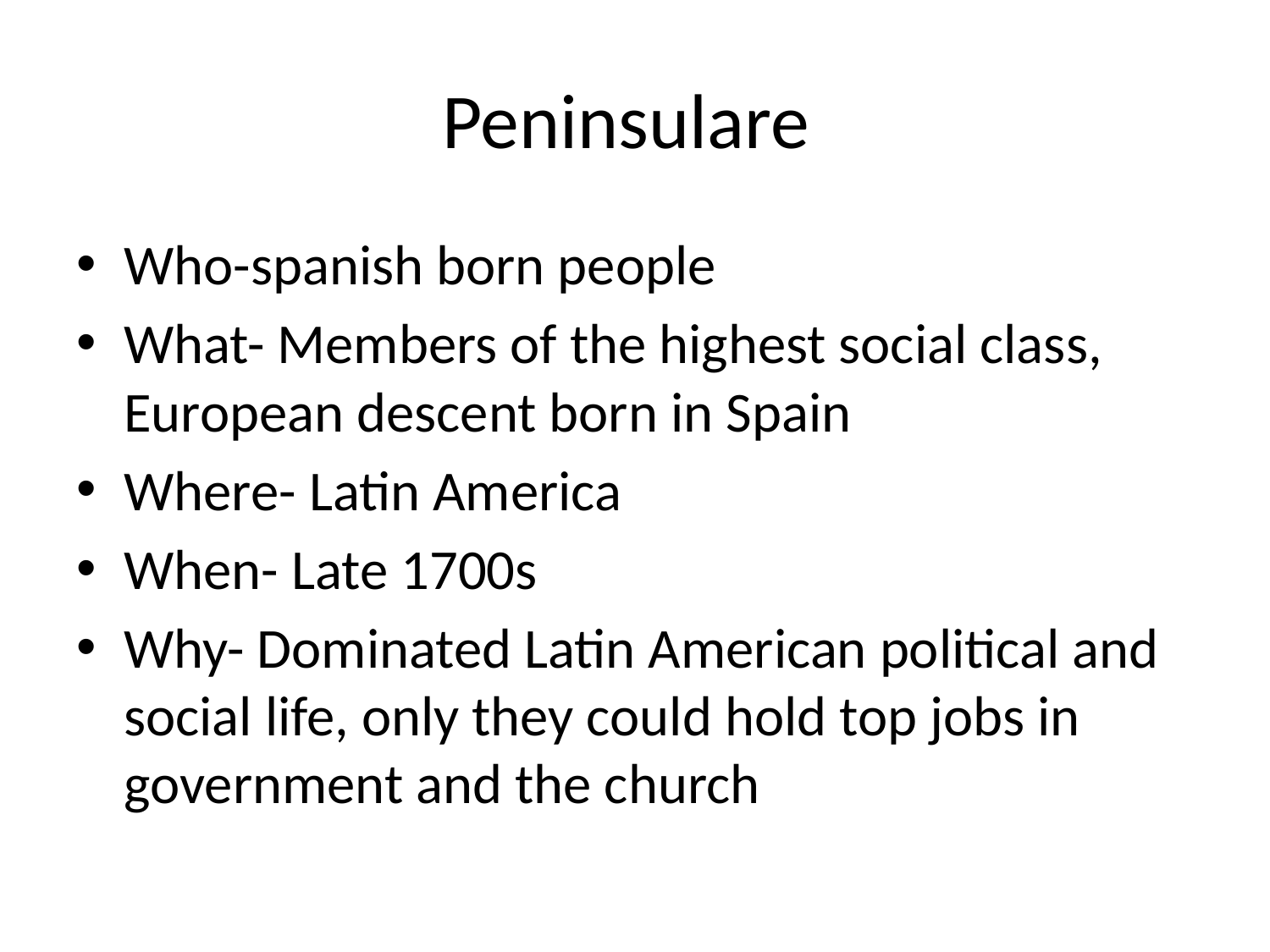

# Peninsulare
Who-spanish born people
What- Members of the highest social class, European descent born in Spain
Where- Latin America
When- Late 1700s
Why- Dominated Latin American political and social life, only they could hold top jobs in government and the church